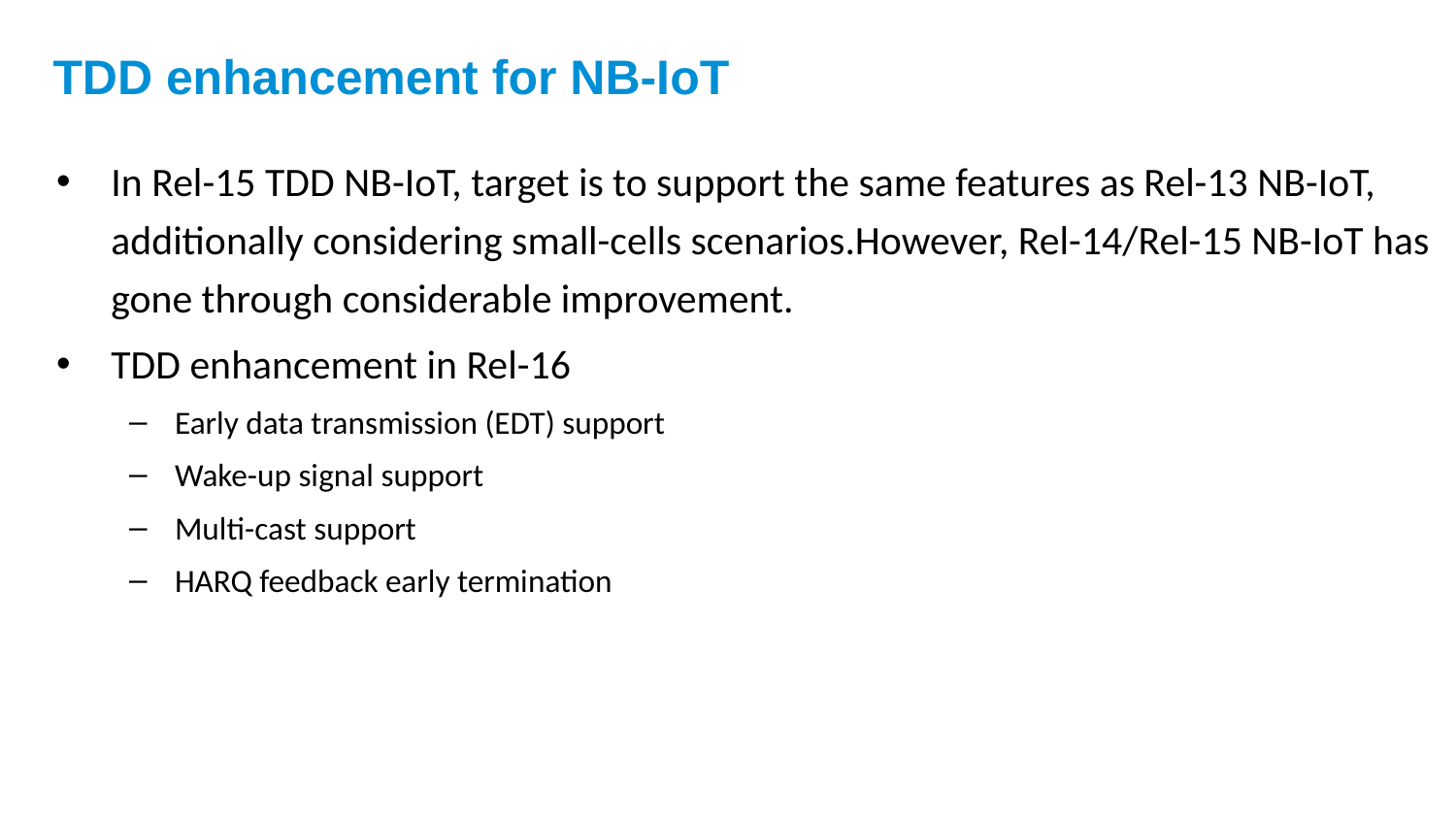

# TDD enhancement for NB-IoT
In Rel-15 TDD NB-IoT, target is to support the same features as Rel-13 NB-IoT, additionally considering small-cells scenarios.However, Rel-14/Rel-15 NB-IoT has gone through considerable improvement.
TDD enhancement in Rel-16
Early data transmission (EDT) support
Wake-up signal support
Multi-cast support
HARQ feedback early termination